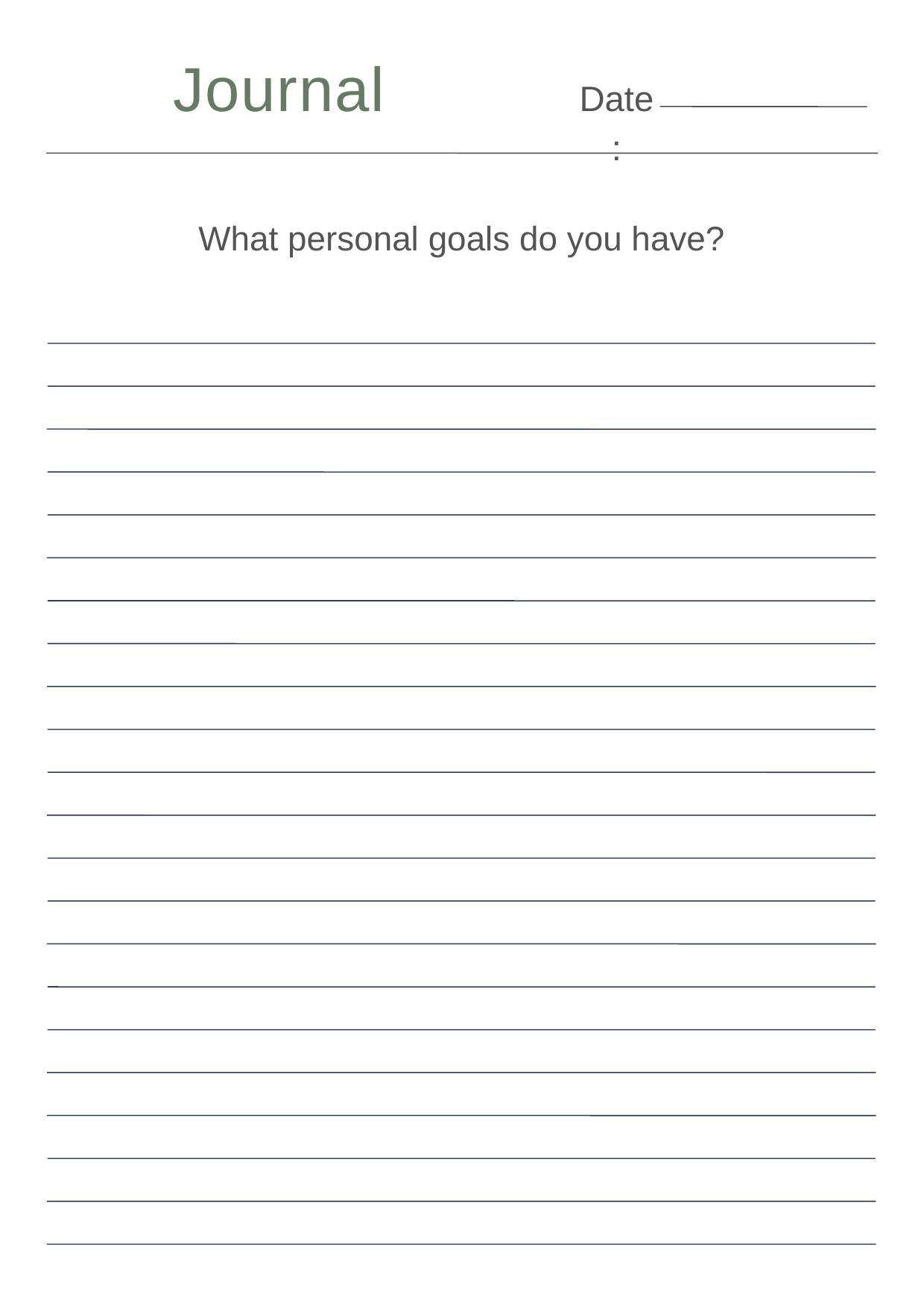

Journal
Date:

What personal goals do you have?